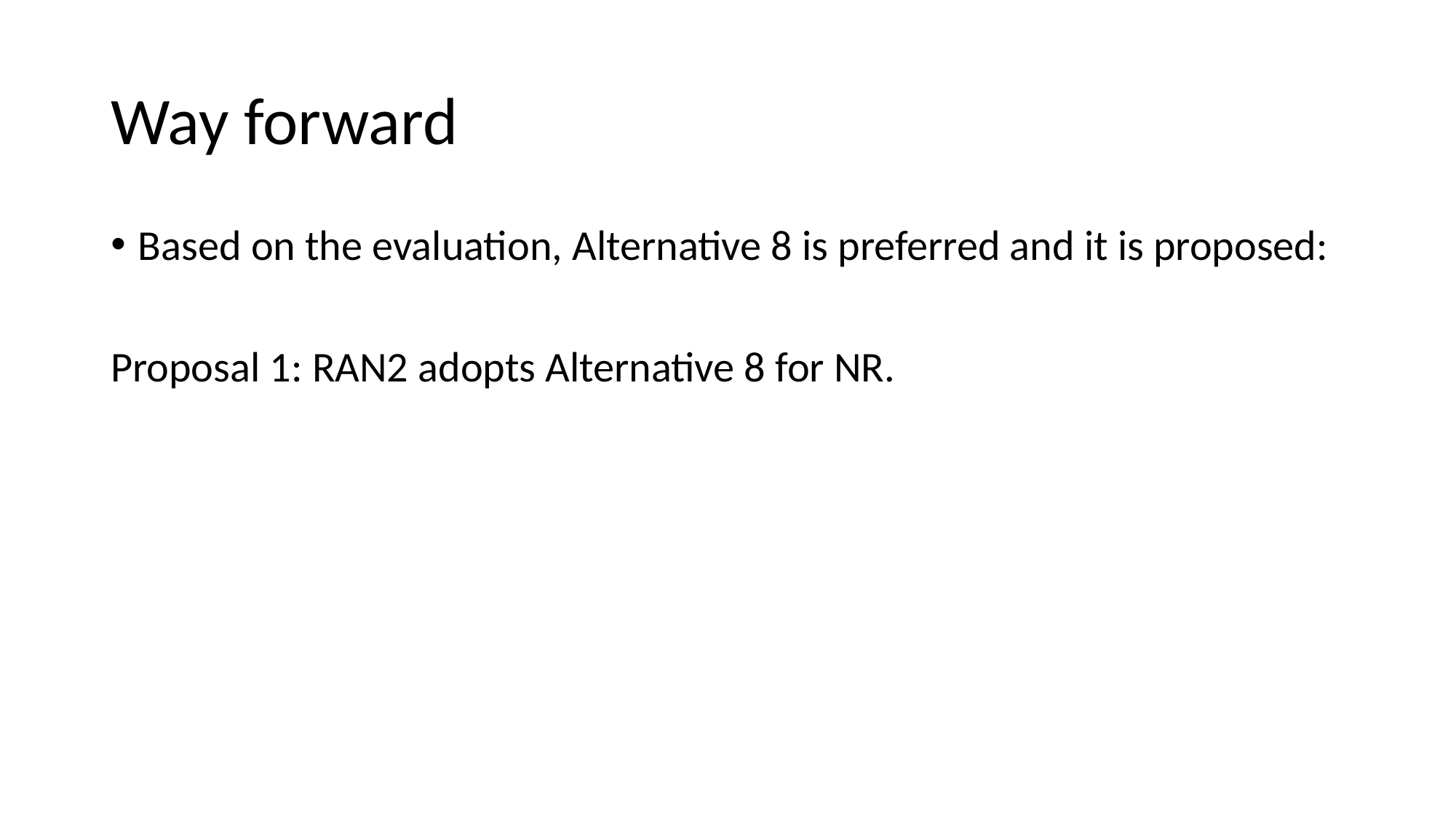

# Way forward
Based on the evaluation, Alternative 8 is preferred and it is proposed:

Proposal 1: RAN2 adopts Alternative 8 for NR.